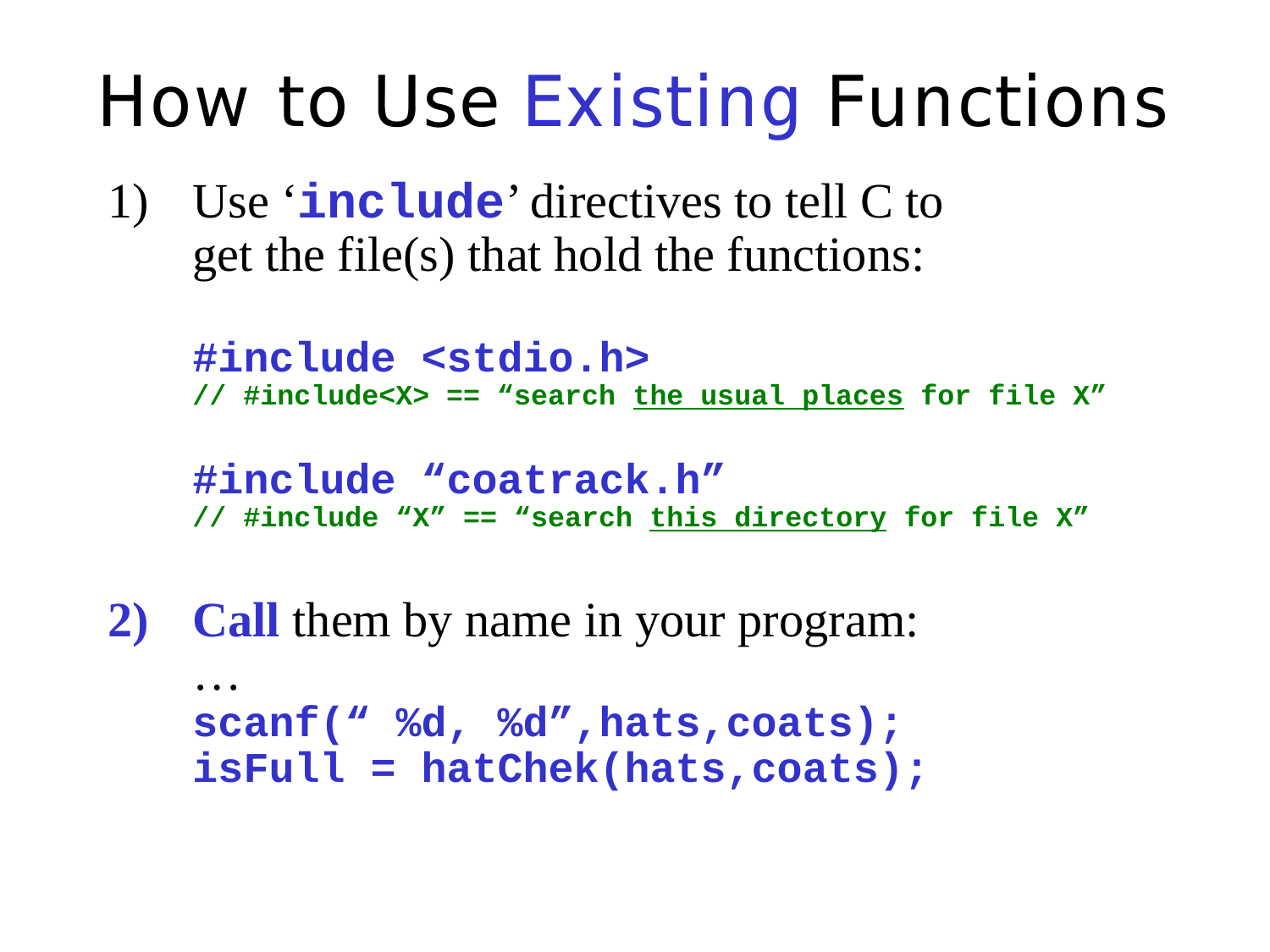

# How to Use Existing Functions
Use ‘include’ directives to tell C to
get the file(s) that hold the functions:
#include <stdio.h>
// #include<X> == “search the usual places for file X”
#include “coatrack.h”
// #include “X” == “search this directory for file X”
Call them by name in your program:
…
scanf(“ %d, %d”,hats,coats);
isFull = hatChek(hats,coats);